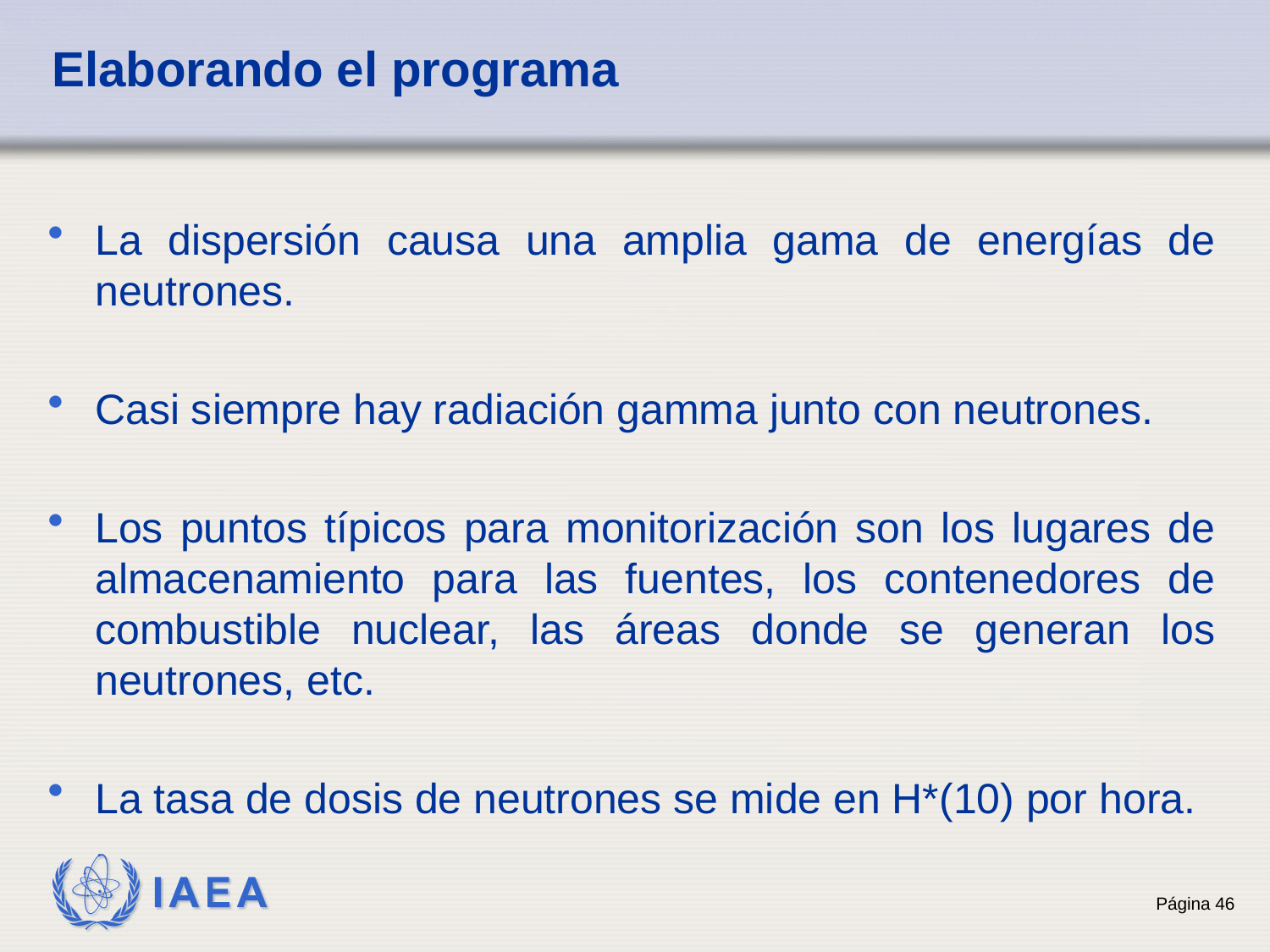

# Elaborando el programa
La dispersión causa una amplia gama de energías de neutrones.

Casi siempre hay radiación gamma junto con neutrones.

Los puntos típicos para monitorización son los lugares de almacenamiento para las fuentes, los contenedores de combustible nuclear, las áreas donde se generan los neutrones, etc.

La tasa de dosis de neutrones se mide en H*(10) por hora.

46